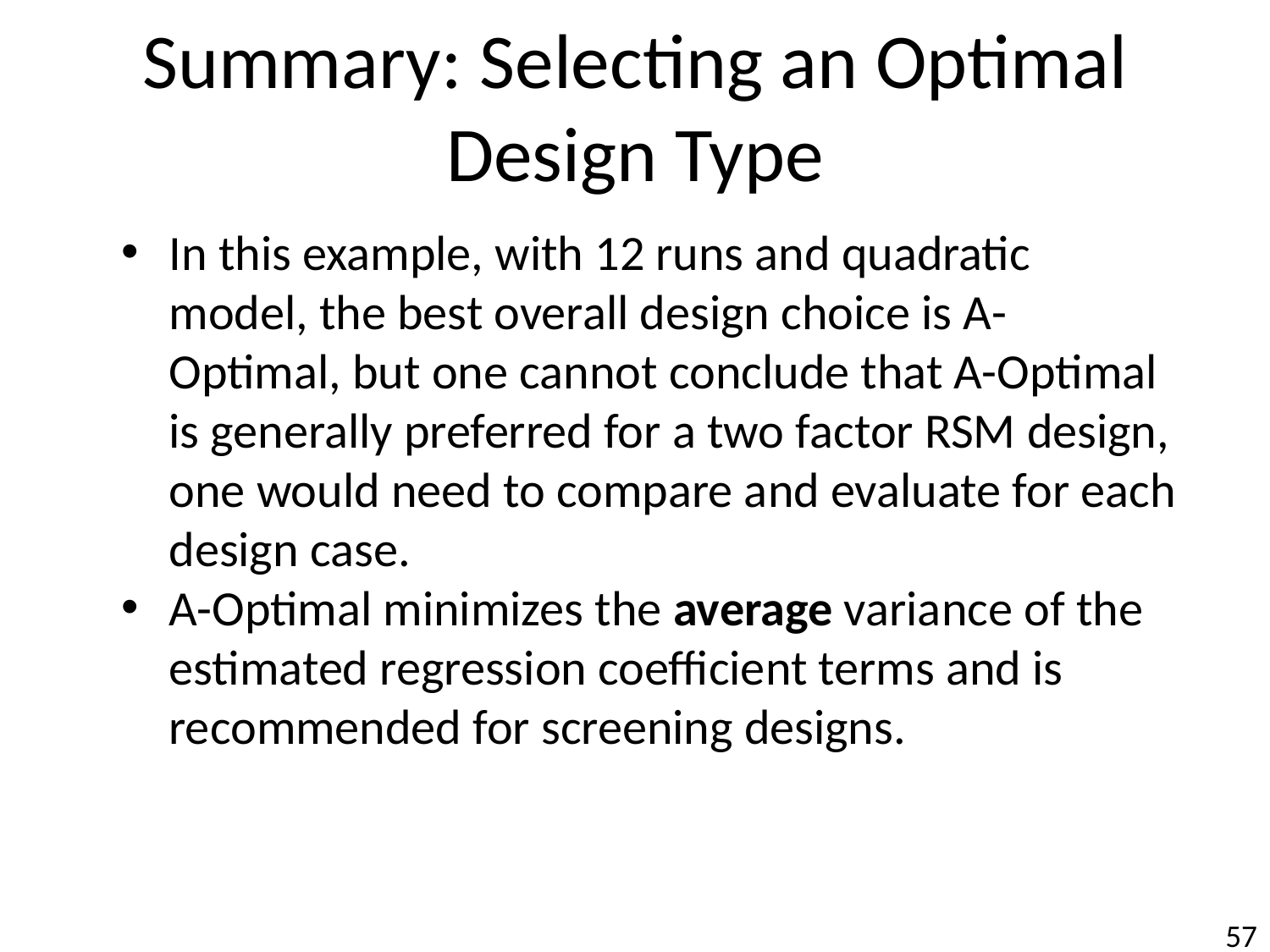

# Summary: Selecting an Optimal Design Type
In this example, with 12 runs and quadratic model, the best overall design choice is A-Optimal, but one cannot conclude that A-Optimal is generally preferred for a two factor RSM design, one would need to compare and evaluate for each design case.
A-Optimal minimizes the average variance of the estimated regression coefficient terms and is recommended for screening designs.